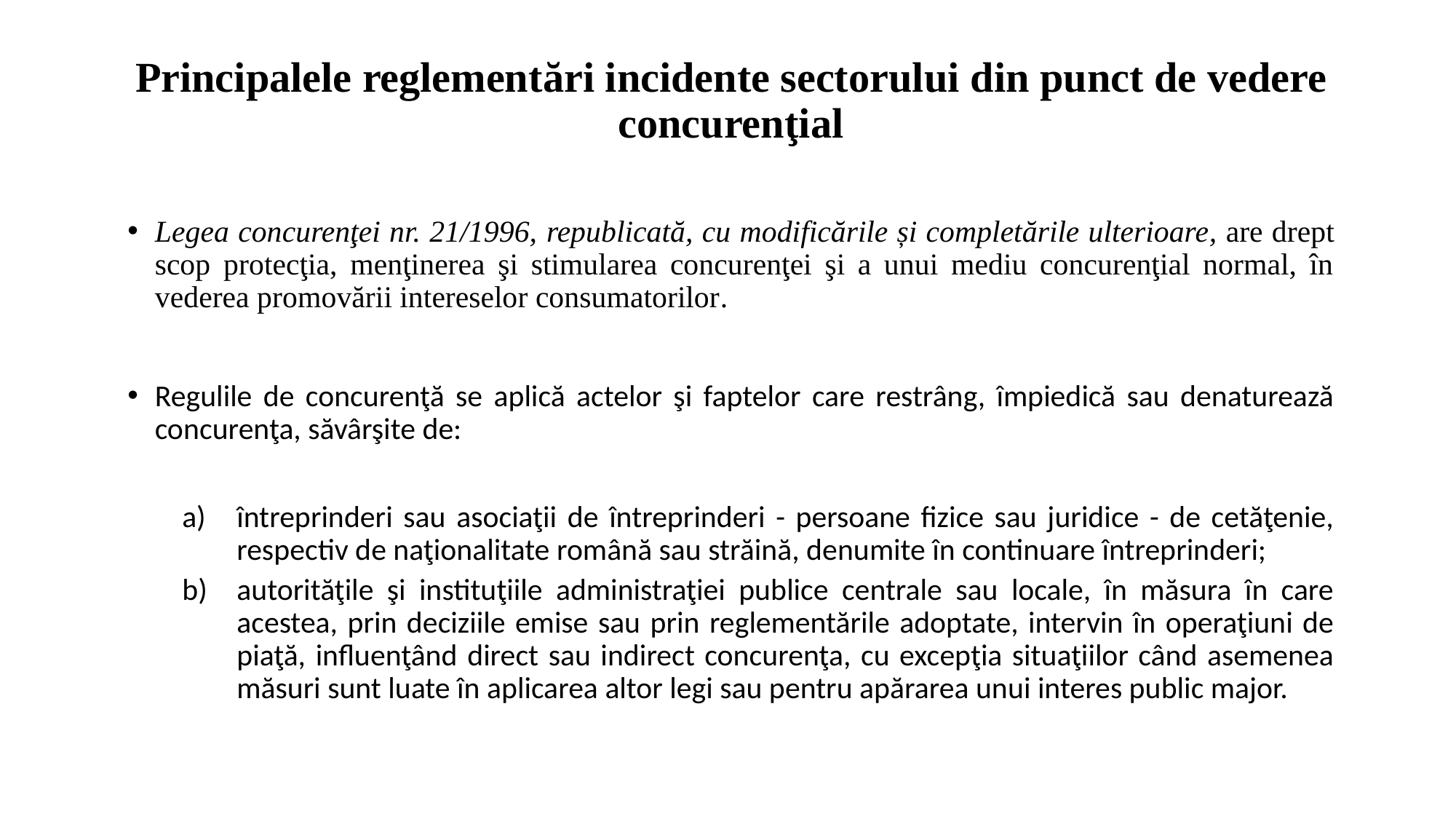

# Principalele reglementări incidente sectorului din punct de vedere concurenţial
Legea concurenţei nr. 21/1996, republicată, cu modificările și completările ulterioare, are drept scop protecţia, menţinerea şi stimularea concurenţei şi a unui mediu concurenţial normal, în vederea promovării intereselor consumatorilor.

Regulile de concurenţă se aplică actelor şi faptelor care restrâng, împiedică sau denaturează concurenţa, săvârşite de:

întreprinderi sau asociaţii de întreprinderi - persoane fizice sau juridice - de cetăţenie, respectiv de naţionalitate română sau străină, denumite în continuare întreprinderi;
autorităţile şi instituţiile administraţiei publice centrale sau locale, în măsura în care acestea, prin deciziile emise sau prin reglementările adoptate, intervin în operaţiuni de piaţă, influenţând direct sau indirect concurenţa, cu excepţia situaţiilor când asemenea măsuri sunt luate în aplicarea altor legi sau pentru apărarea unui interes public major.